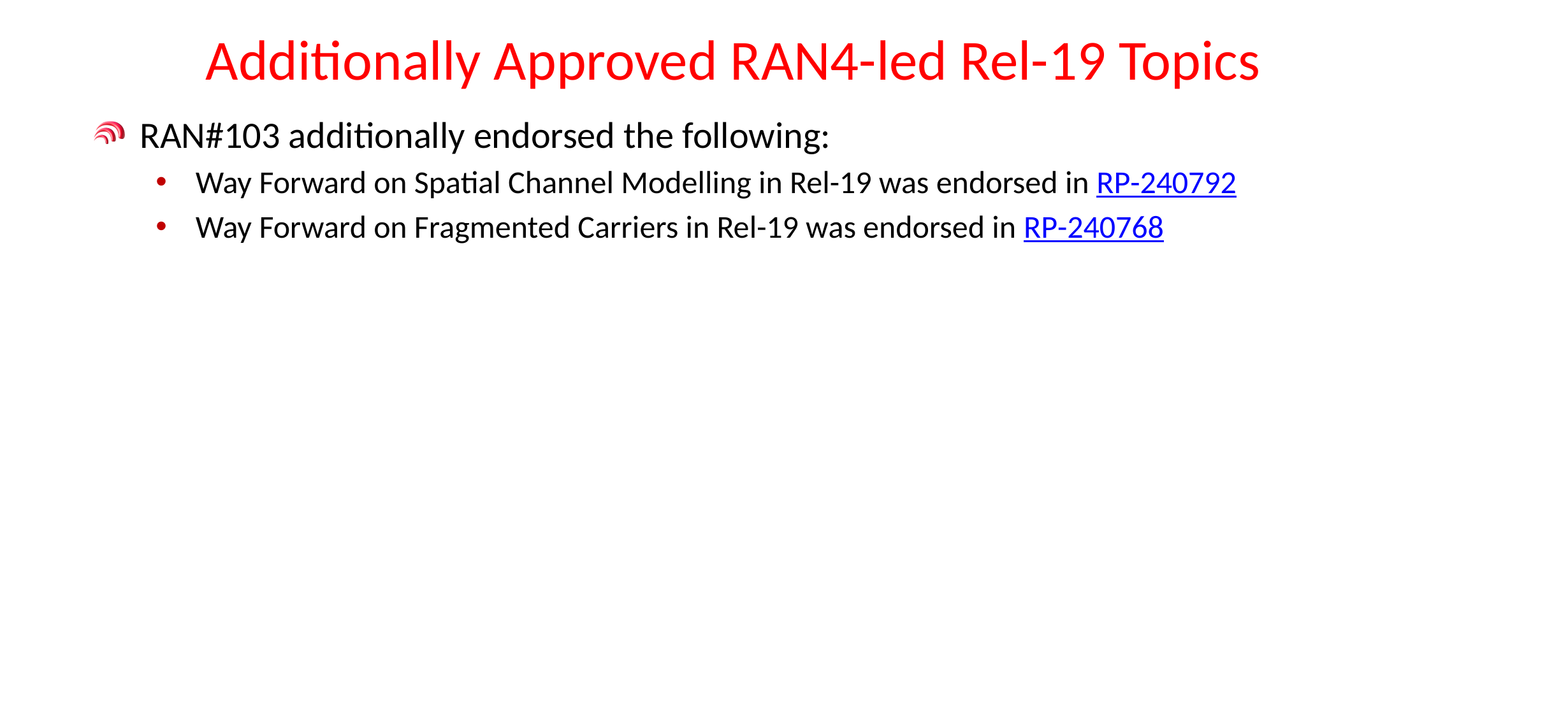

# Additionally Approved RAN4-led Rel-19 Topics
RAN#103 additionally endorsed the following:
Way Forward on Spatial Channel Modelling in Rel-19 was endorsed in RP-240792
Way Forward on Fragmented Carriers in Rel-19 was endorsed in RP-240768